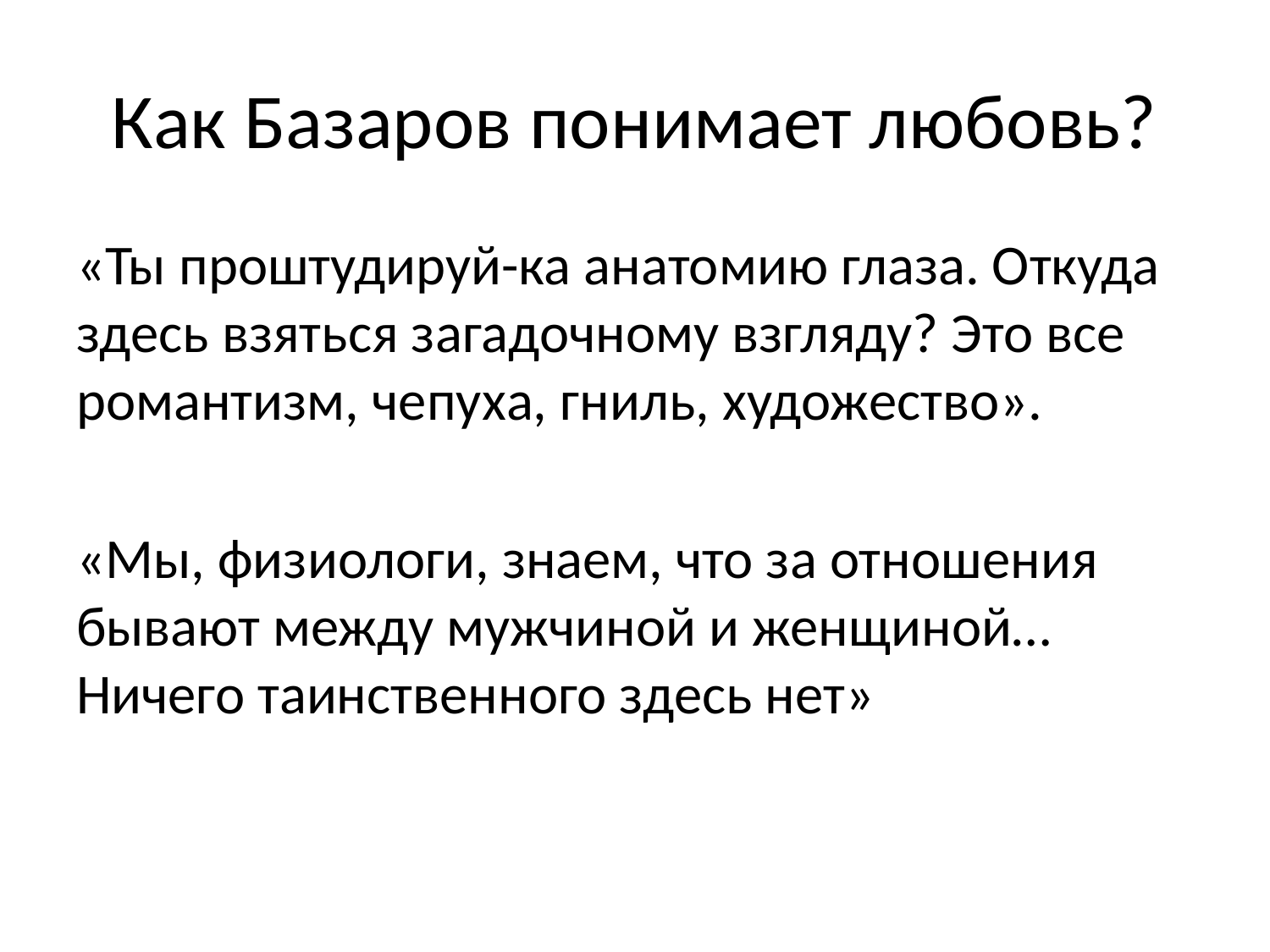

# Как Базаров понимает любовь?
«Ты проштудируй-ка анатомию глаза. Откуда здесь взяться загадочному взгляду? Это все романтизм, чепуха, гниль, художество».

«Мы, физиологи, знаем, что за отношения бывают между мужчиной и женщиной…Ничего таинственного здесь нет»